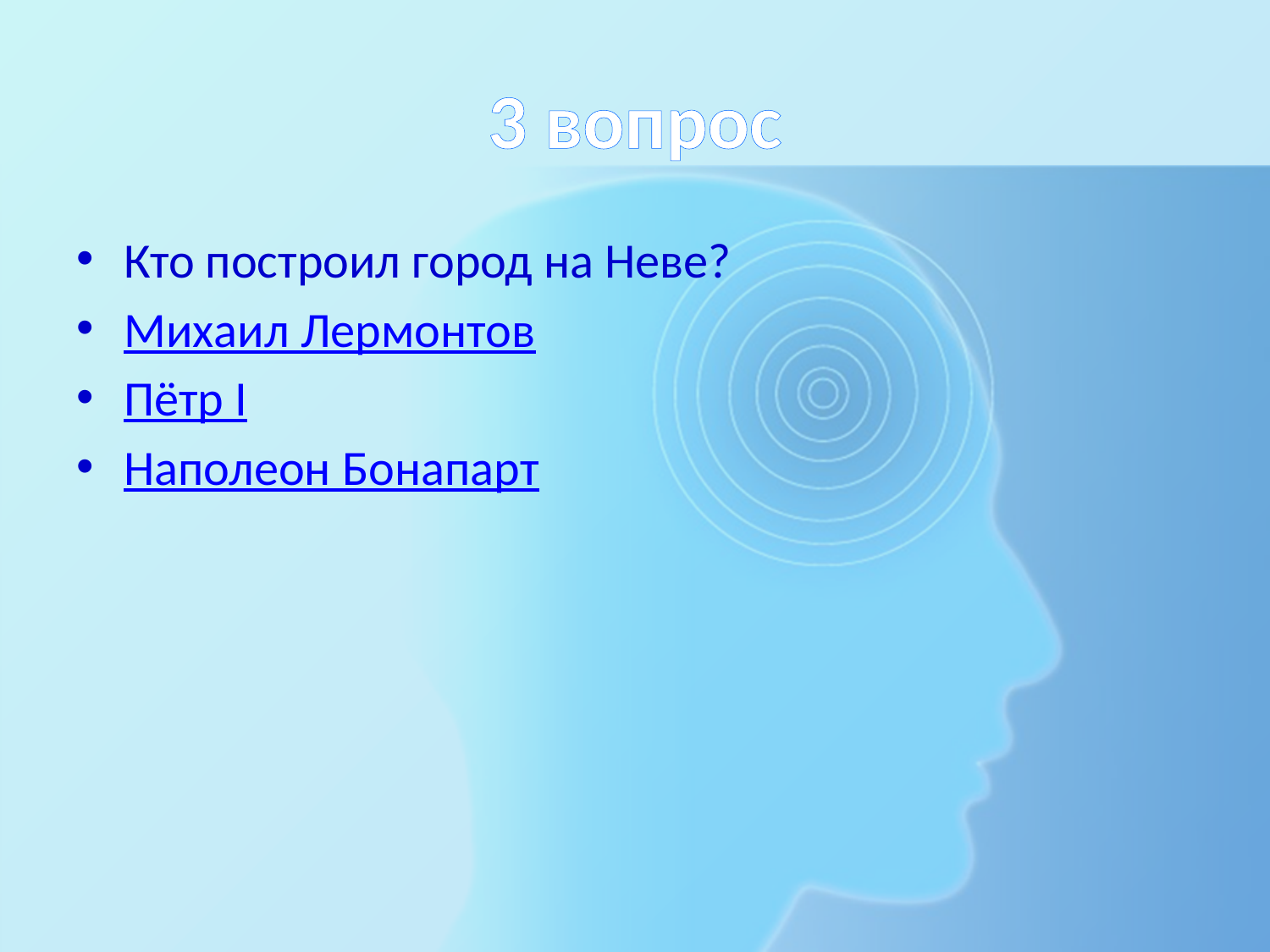

# 3 вопрос
Кто построил город на Неве?
Михаил Лермонтов
Пётр I
Наполеон Бонапарт